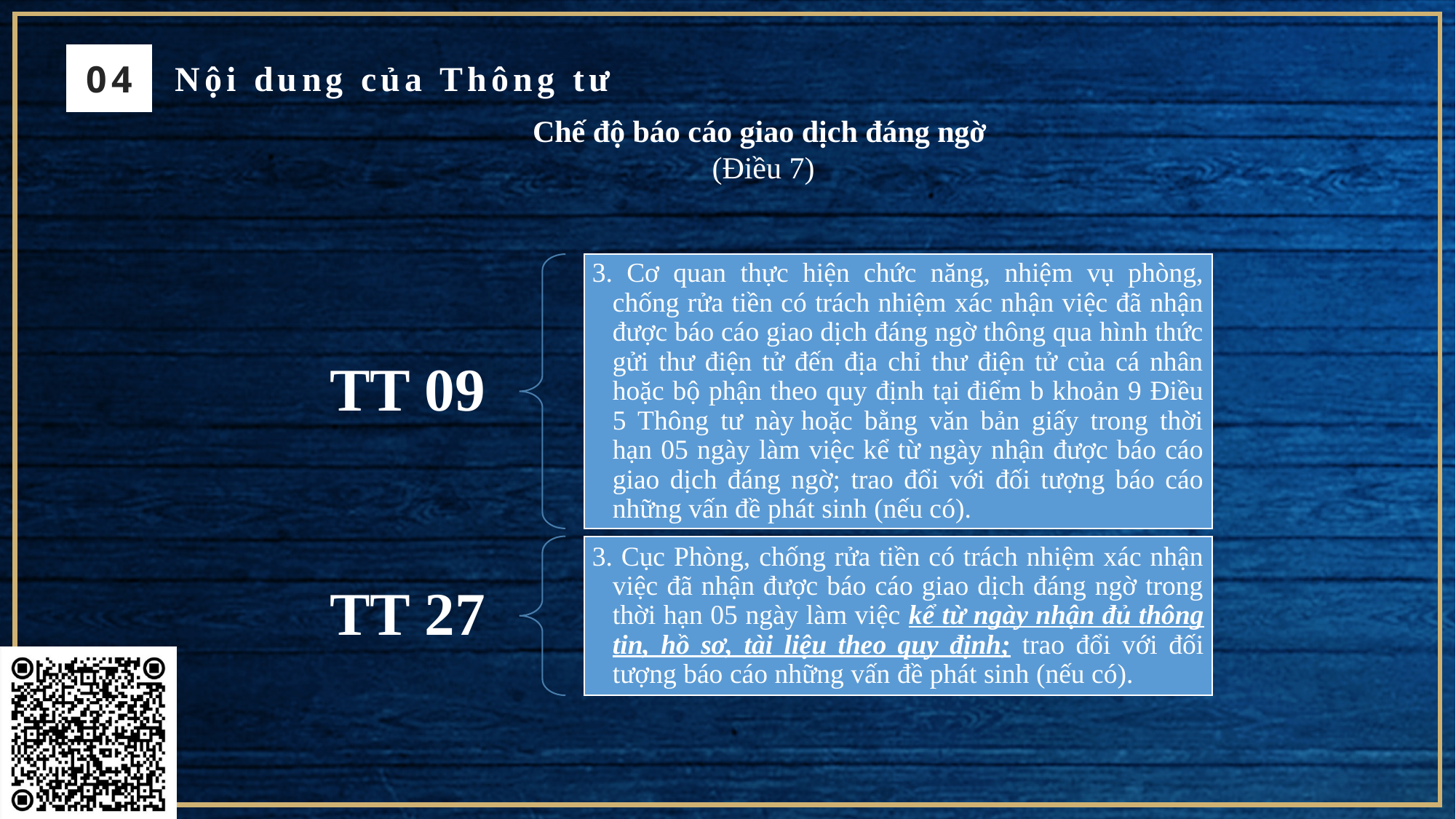

04
Nội dung của Thông tư
Chế độ báo cáo giao dịch đáng ngờ
(Điều 7)

TT 09
3. Cơ quan thực hiện chức năng, nhiệm vụ phòng, chống rửa tiền có trách nhiệm xác nhận việc đã nhận được báo cáo giao dịch đáng ngờ thông qua hình thức gửi thư điện tử đến địa chỉ thư điện tử của cá nhân hoặc bộ phận theo quy định tại điểm b khoản 9 Điều 5 Thông tư này hoặc bằng văn bản giấy trong thời hạn 05 ngày làm việc kể từ ngày nhận được báo cáo giao dịch đáng ngờ; trao đổi với đối tượng báo cáo những vấn đề phát sinh (nếu có).
TT 27
3. Cục Phòng, chống rửa tiền có trách nhiệm xác nhận việc đã nhận được báo cáo giao dịch đáng ngờ trong thời hạn 05 ngày làm việc kể từ ngày nhận đủ thông tin, hồ sơ, tài liệu theo quy định; trao đổi với đối tượng báo cáo những vấn đề phát sinh (nếu có).